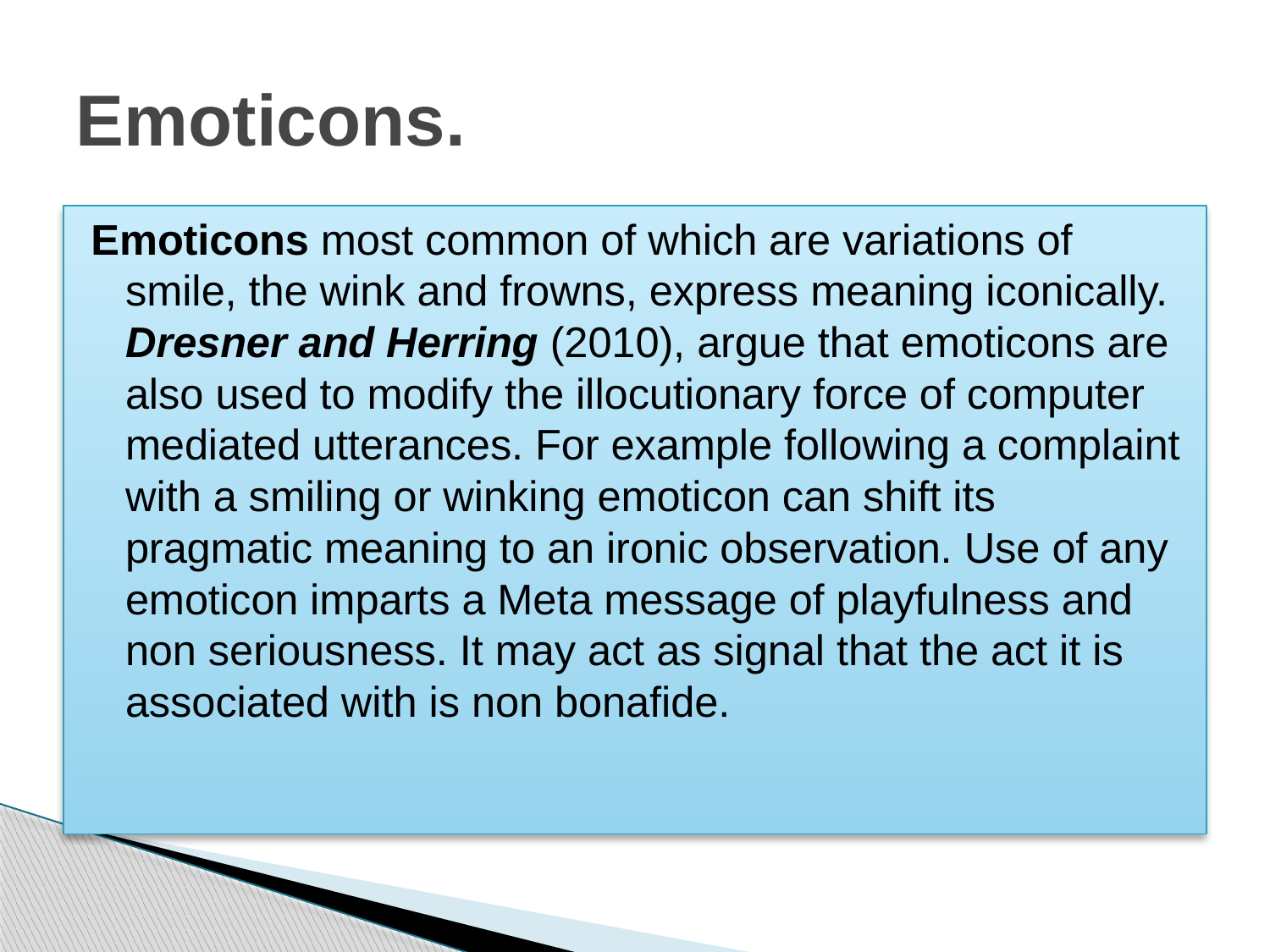

# Emoticons.
Emoticons most common of which are variations of smile, the wink and frowns, express meaning iconically. Dresner and Herring (2010), argue that emoticons are also used to modify the illocutionary force of computer mediated utterances. For example following a complaint with a smiling or winking emoticon can shift its pragmatic meaning to an ironic observation. Use of any emoticon imparts a Meta message of playfulness and non seriousness. It may act as signal that the act it is associated with is non bonafide.